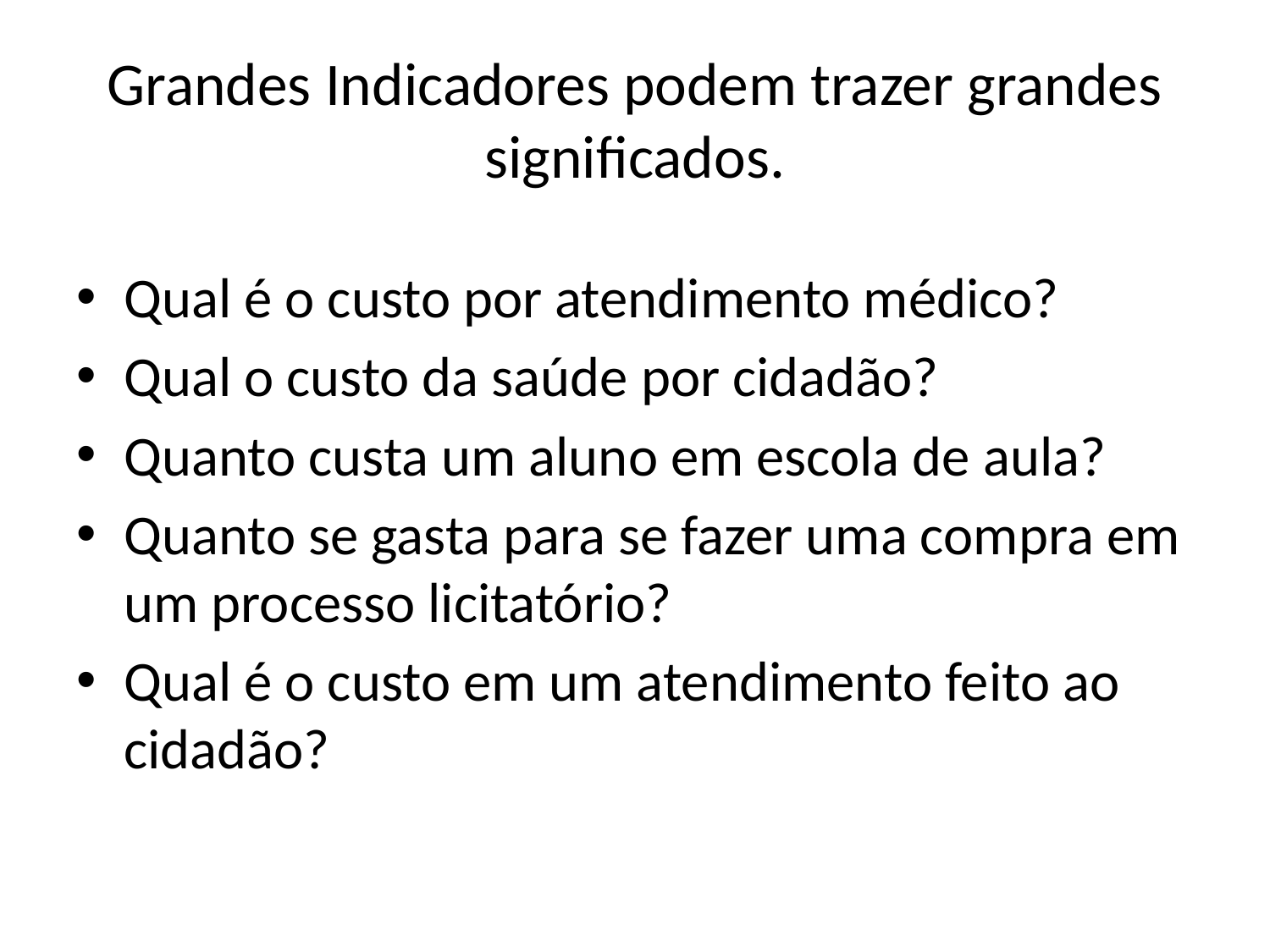

# Grandes Indicadores podem trazer grandes significados.
Qual é o custo por atendimento médico?
Qual o custo da saúde por cidadão?
Quanto custa um aluno em escola de aula?
Quanto se gasta para se fazer uma compra em um processo licitatório?
Qual é o custo em um atendimento feito ao cidadão?